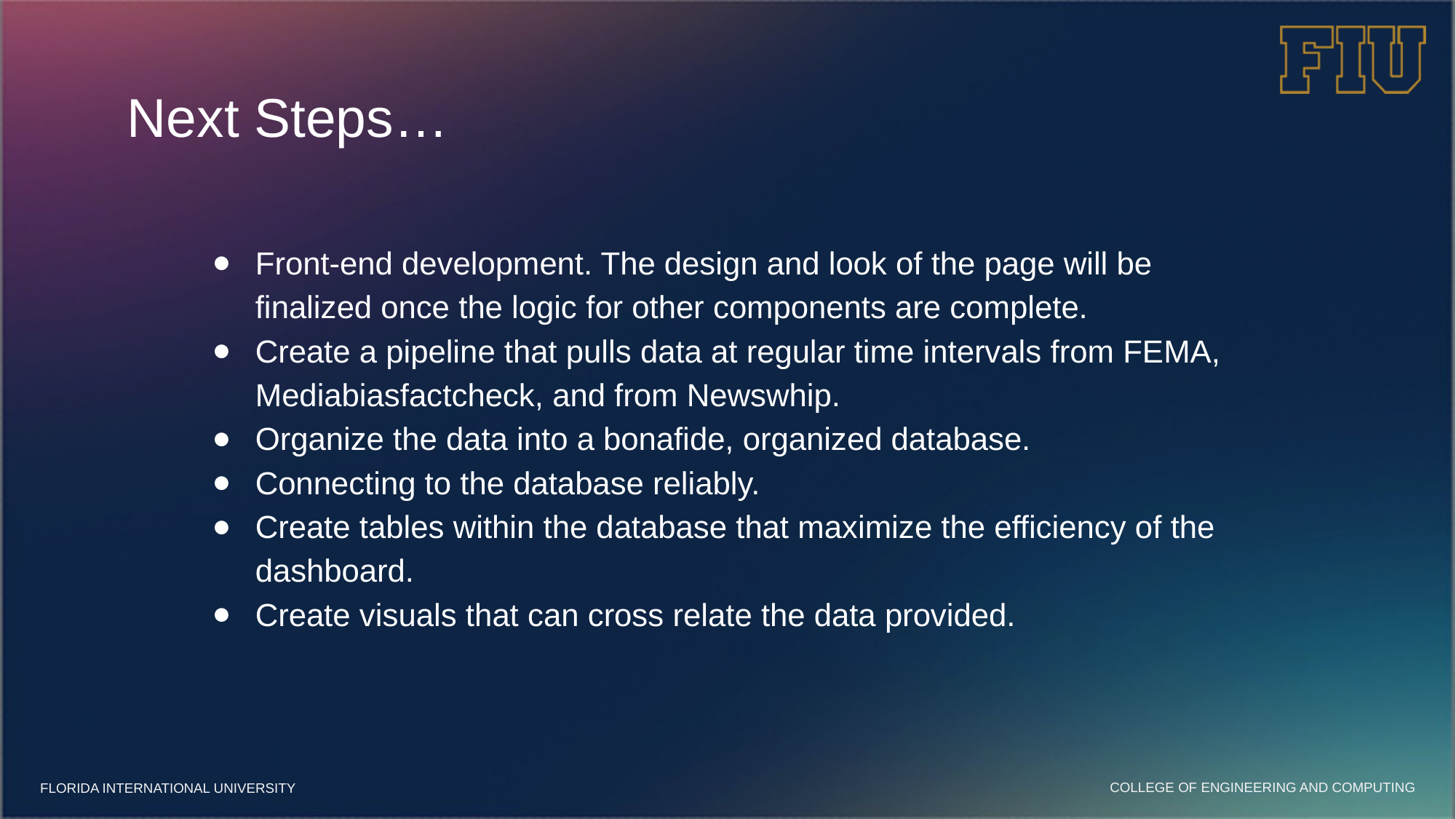

# Next Steps…
Front-end development. The design and look of the page will be finalized once the logic for other components are complete.
Create a pipeline that pulls data at regular time intervals from FEMA, Mediabiasfactcheck, and from Newswhip.
Organize the data into a bonafide, organized database.
Connecting to the database reliably.
Create tables within the database that maximize the efficiency of the dashboard.
Create visuals that can cross relate the data provided.